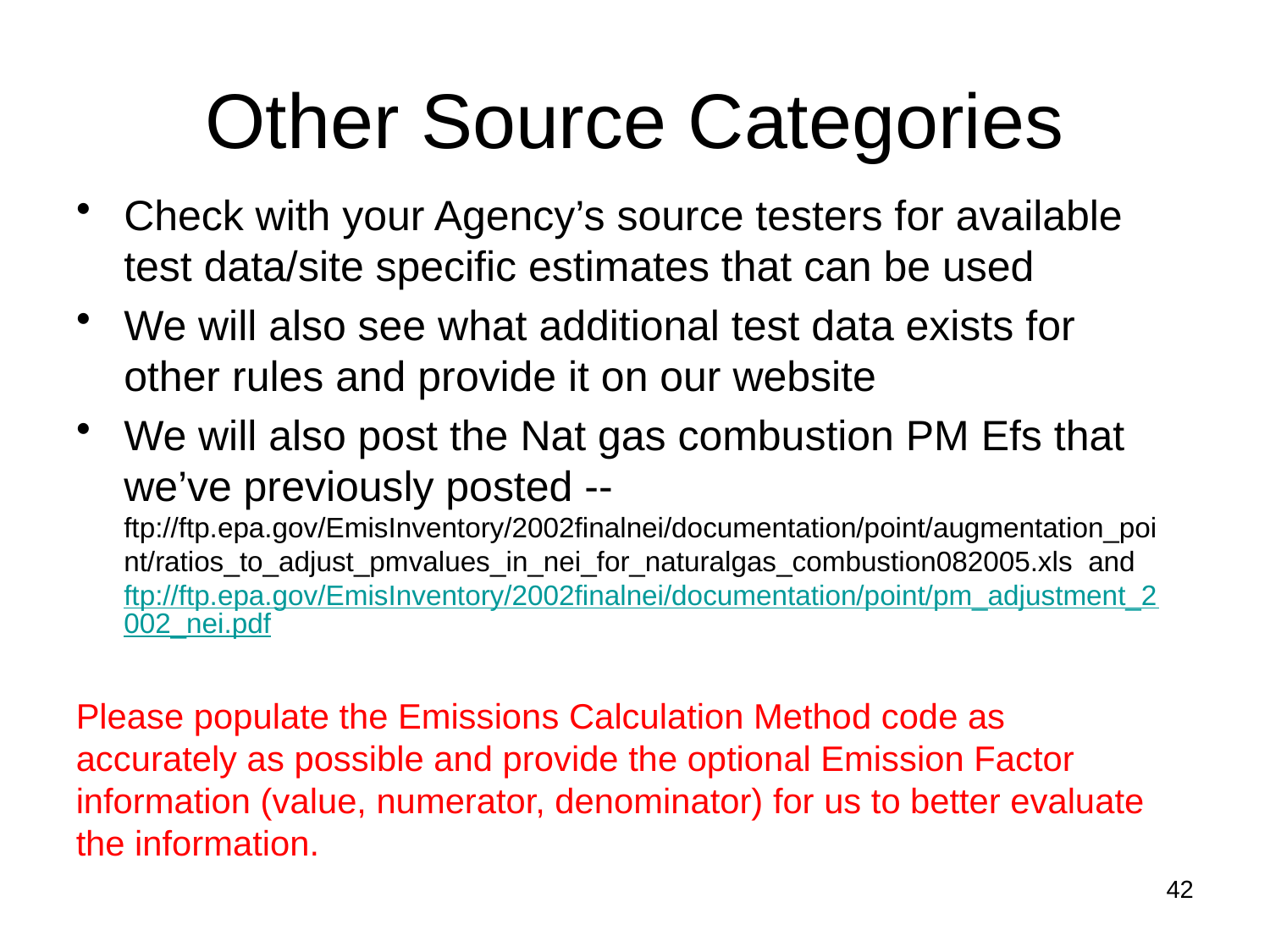

# Other Source Categories

Check with your Agency’s source testers for available test data/site specific estimates that can be used
We will also see what additional test data exists for other rules and provide it on our website
We will also post the Nat gas combustion PM Efs that we’ve previously posted -- ftp://ftp.epa.gov/EmisInventory/2002finalnei/documentation/point/augmentation_point/ratios_to_adjust_pmvalues_in_nei_for_naturalgas_combustion082005.xls  and ftp://ftp.epa.gov/EmisInventory/2002finalnei/documentation/point/pm_adjustment_2002_nei.pdf

Please populate the Emissions Calculation Method code as accurately as possible and provide the optional Emission Factor information (value, numerator, denominator) for us to better evaluate the information.
42